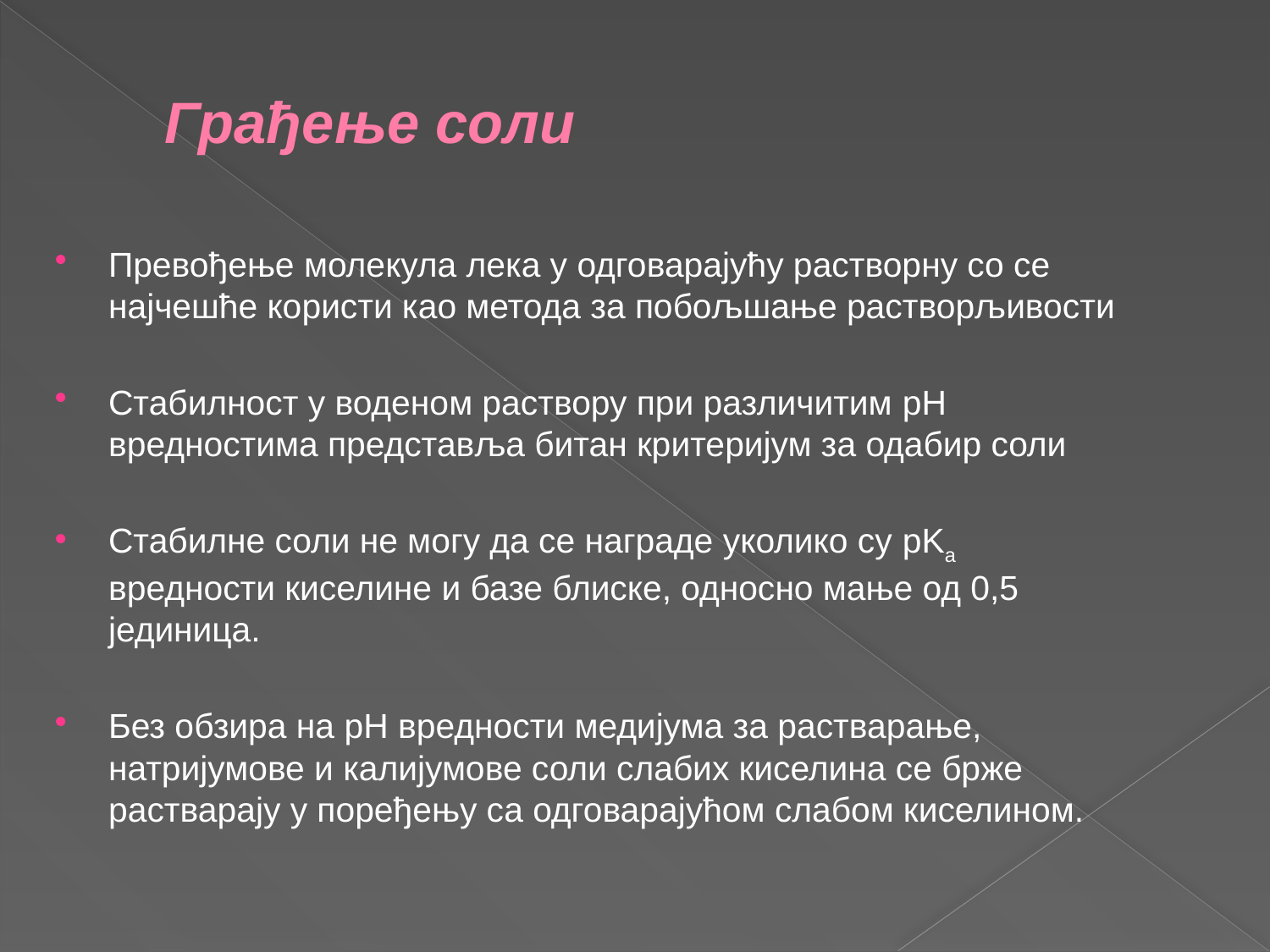

Грађење соли

Превођење молекула лека у одговарајућу растворну со се најчешће користи као метода за побољшање растворљивости

Стабилност у воденом раствору при различитим pH вредностима представља битан критеријум за одабир соли

Стабилне соли не могу да се награде уколико су pKa вредности киселине и базе блиске, односно мање од 0,5 јединица.

Без обзира на pH вредности медијума за растварање, натријумове и калијумове соли слабих киселина се брже растварају у поређењу са одговарајућом слабом киселином.